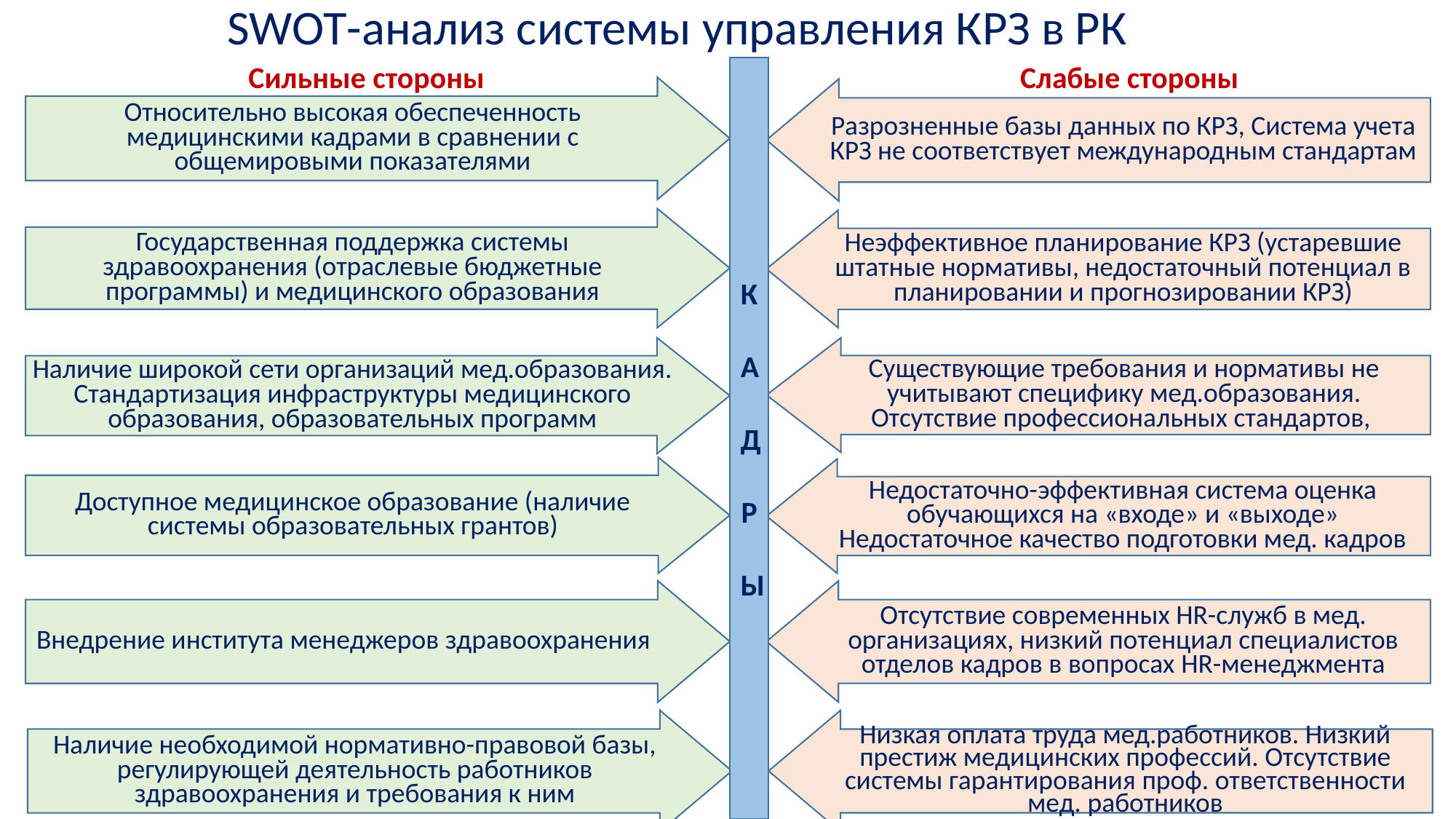

# SWOT-анализ системы управления КРЗ в РК
Сильные стороны
Слабые стороны
К
  А

Д

Р

Ы
Относительно высокая обеспеченность медицинскими кадрами в сравнении с общемировыми показателями
Разрозненные базы данных по КРЗ, Система учета КРЗ не соответствует международным стандартам
Государственная поддержка системы здравоохранения (отраслевые бюджетные программы) и медицинского образования
Неэффективное планирование КРЗ (устаревшие штатные нормативы, недостаточный потенциал в планировании и прогнозировании КРЗ)
Наличие широкой сети организаций мед.образования.
Стандартизация инфраструктуры медицинского образования, образовательных программ
Существующие требования и нормативы не учитывают специфику мед.образования. Отсутствие профессиональных стандартов,
Доступное медицинское образование (наличие системы образовательных грантов)
Недостаточно-эффективная система оценка обучающихся на «входе» и «выходе»
Недостаточное качество подготовки мед. кадров
Внедрение института менеджеров здравоохранения
Отсутствие современных HR-служб в мед. организациях, низкий потенциал специалистов отделов кадров в вопросах HR-менеджмента
Наличие необходимой нормативно-правовой базы, регулирующей деятельность работников здравоохранения и требования к ним
Низкая оплата труда мед.работников. Низкий престиж медицинских профессий. Отсутствие системы гарантирования проф. ответственности мед. работников